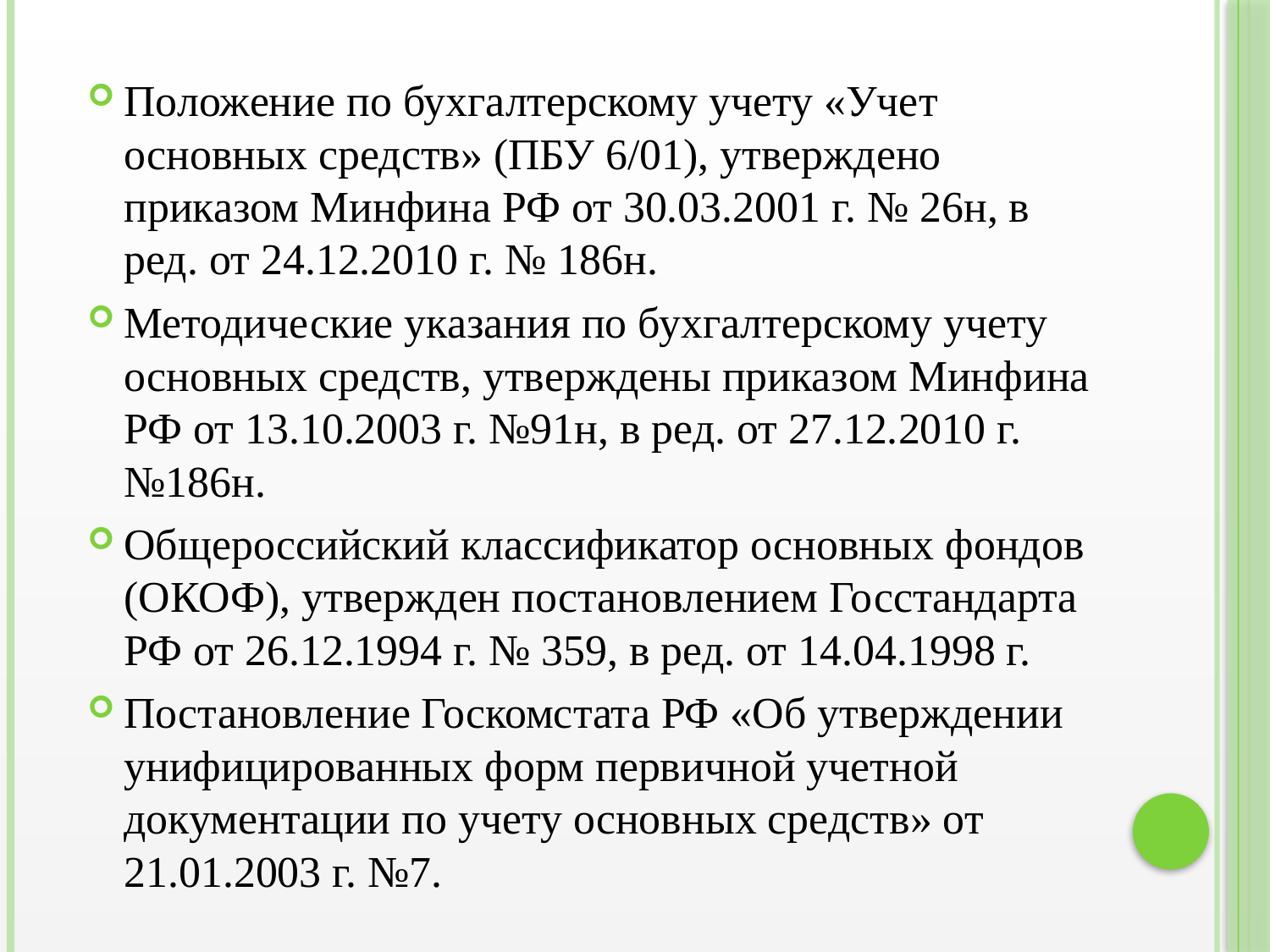

Положение по бухгалтерскому учету «Учет основных средств» (ПБУ 6/01), утверждено приказом Минфина РФ от 30.03.2001 г. № 26н, в ред. от 24.12.2010 г. № 186н.
Методические указания по бухгалтерскому учету основных средств, утверждены приказом Минфина РФ от 13.10.2003 г. №91н, в ред. от 27.12.2010 г. №186н.
Общероссийский классификатор основных фондов (ОКОФ), утвержден постановлением Госстандарта РФ от 26.12.1994 г. № 359, в ред. от 14.04.1998 г.
Постановление Госкомстата РФ «Об утверждении унифицированных форм первичной учетной документации по учету основных средств» от 21.01.2003 г. №7.